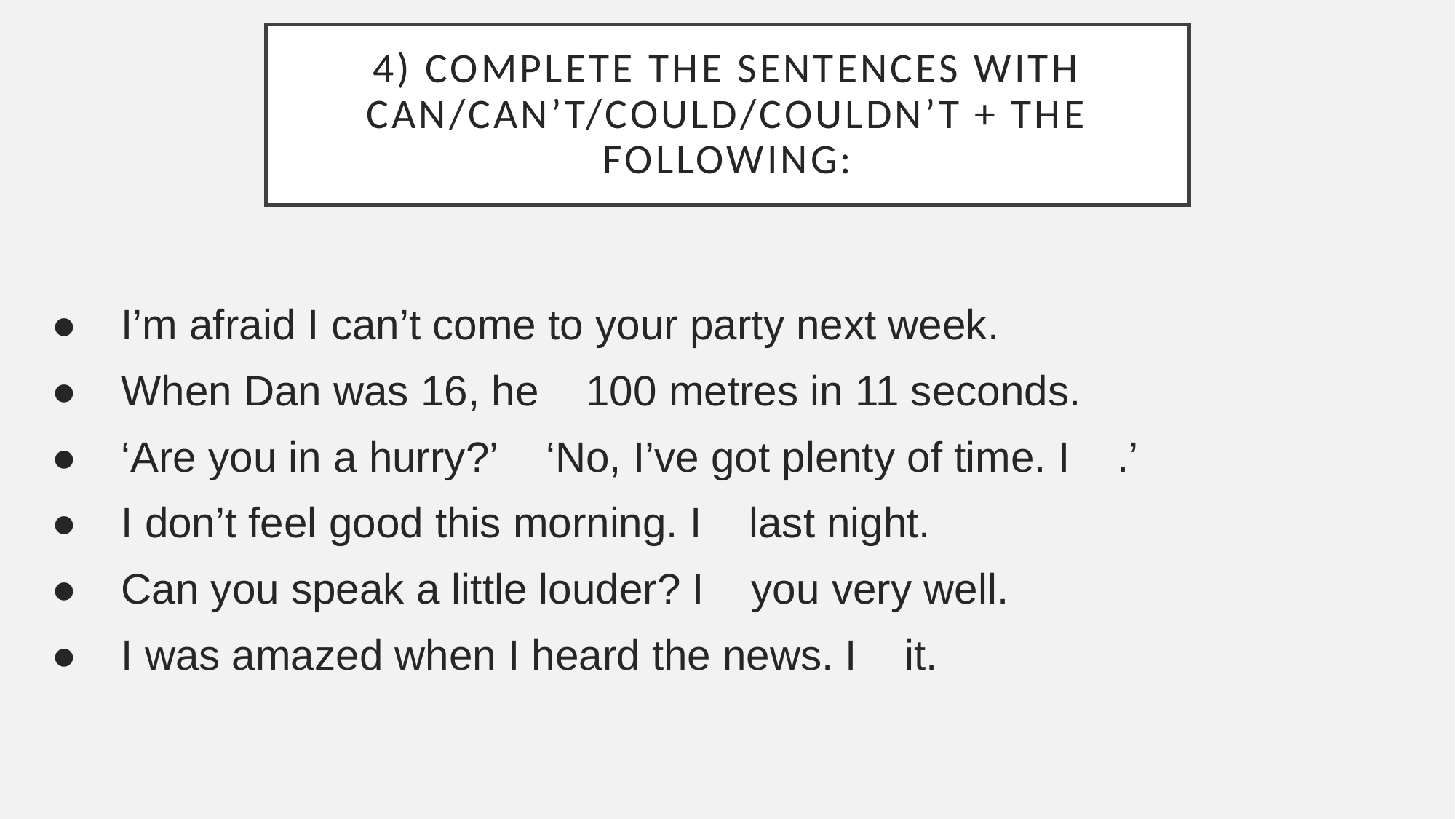

# 4) Complete the sentences with can/can’t/could/couldn’t + the following:
⦁    I’m afraid I can’t come to your party next week.
⦁    When Dan was 16, he    100 metres in 11 seconds.
⦁    ‘Are you in a hurry?’    ‘No, I’ve got plenty of time. I    .’
⦁    I don’t feel good this morning. I    last night.
⦁    Can you speak a little louder? I    you very well.
⦁    I was amazed when I heard the news. I    it.